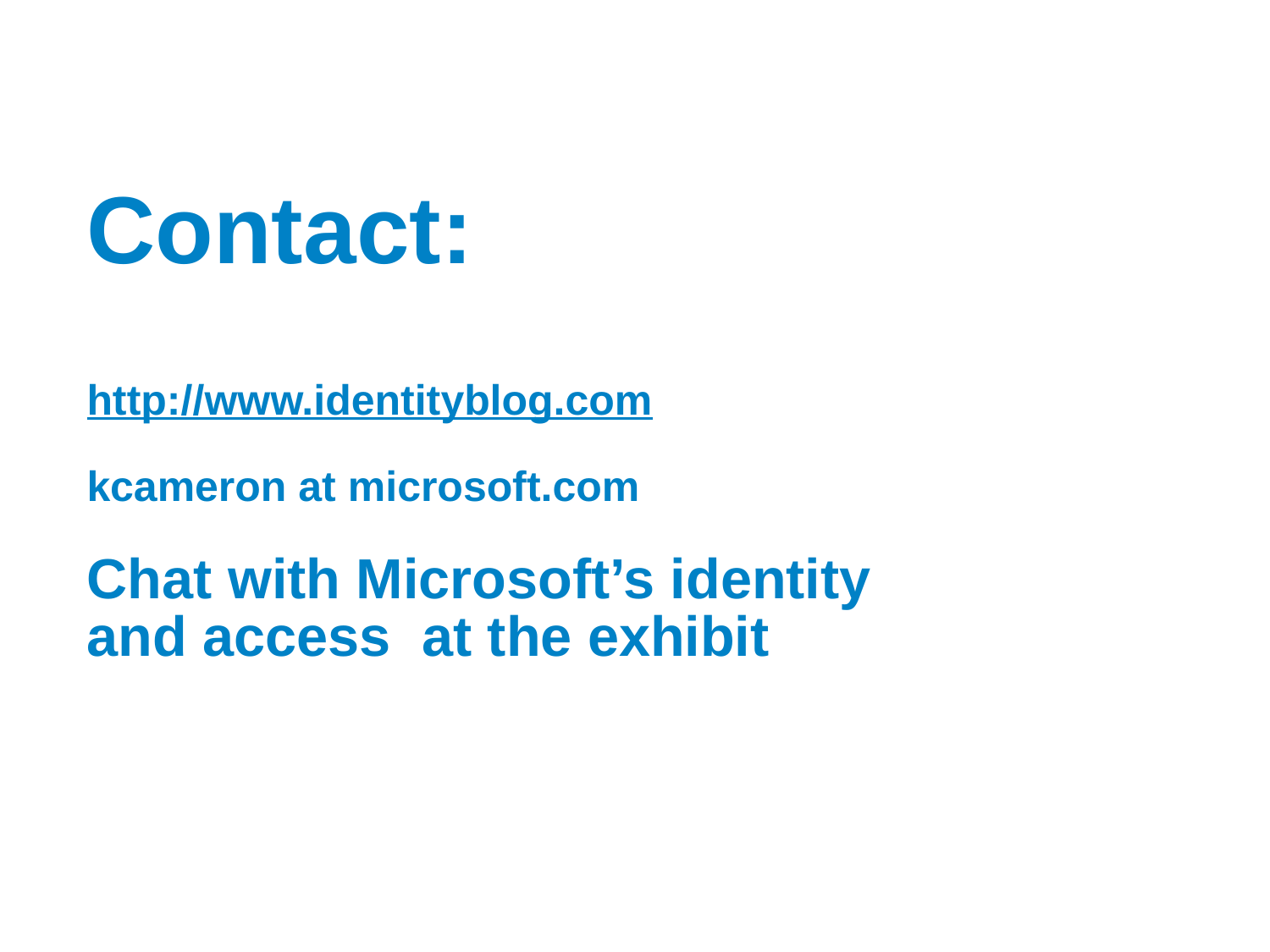

# Contact: http://www.identityblog.com kcameron at microsoft.com Chat with Microsoft’s identity and access  at the exhibit